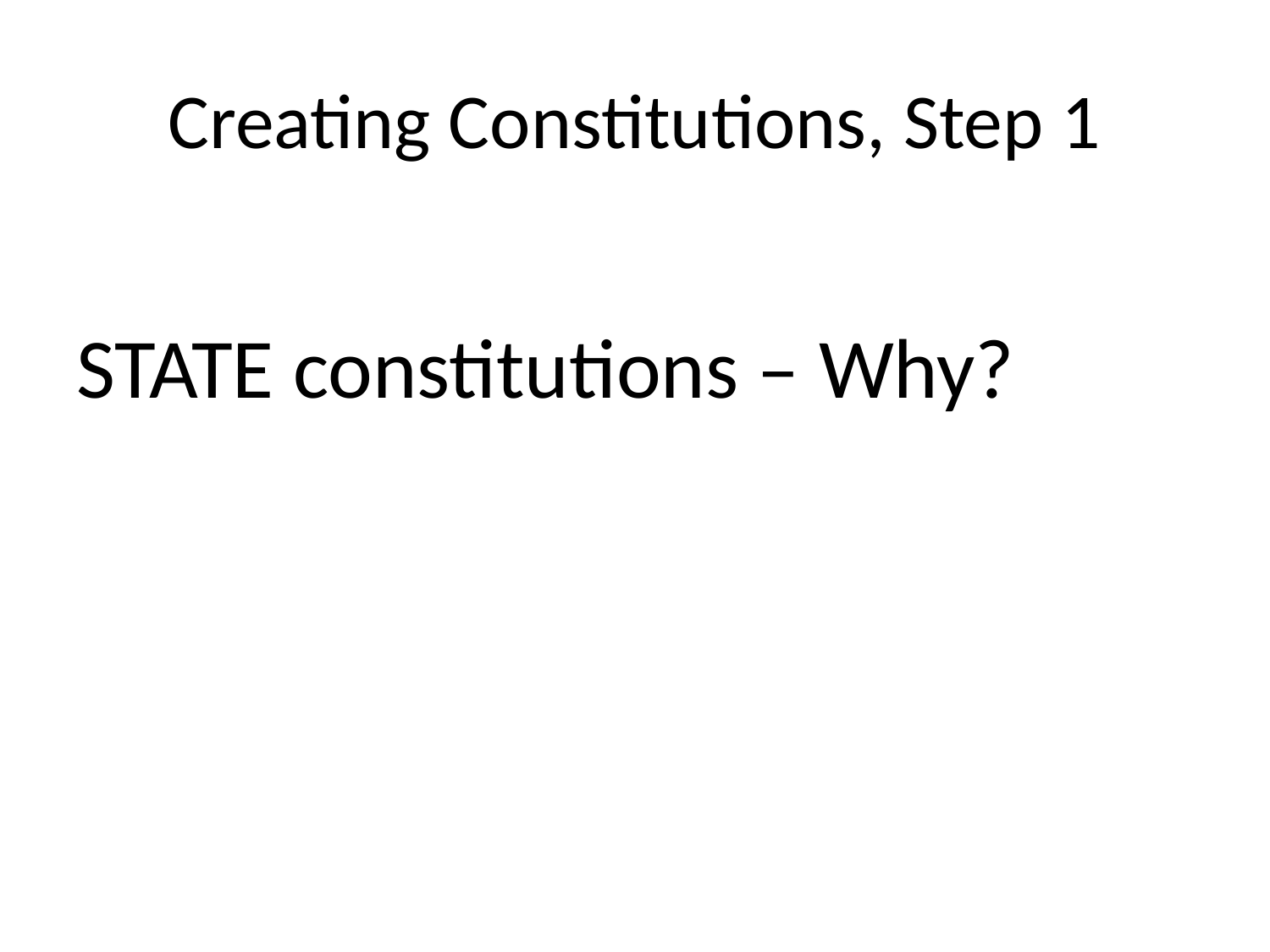

# Creating Constitutions, Step 1

STATE constitutions – Why?